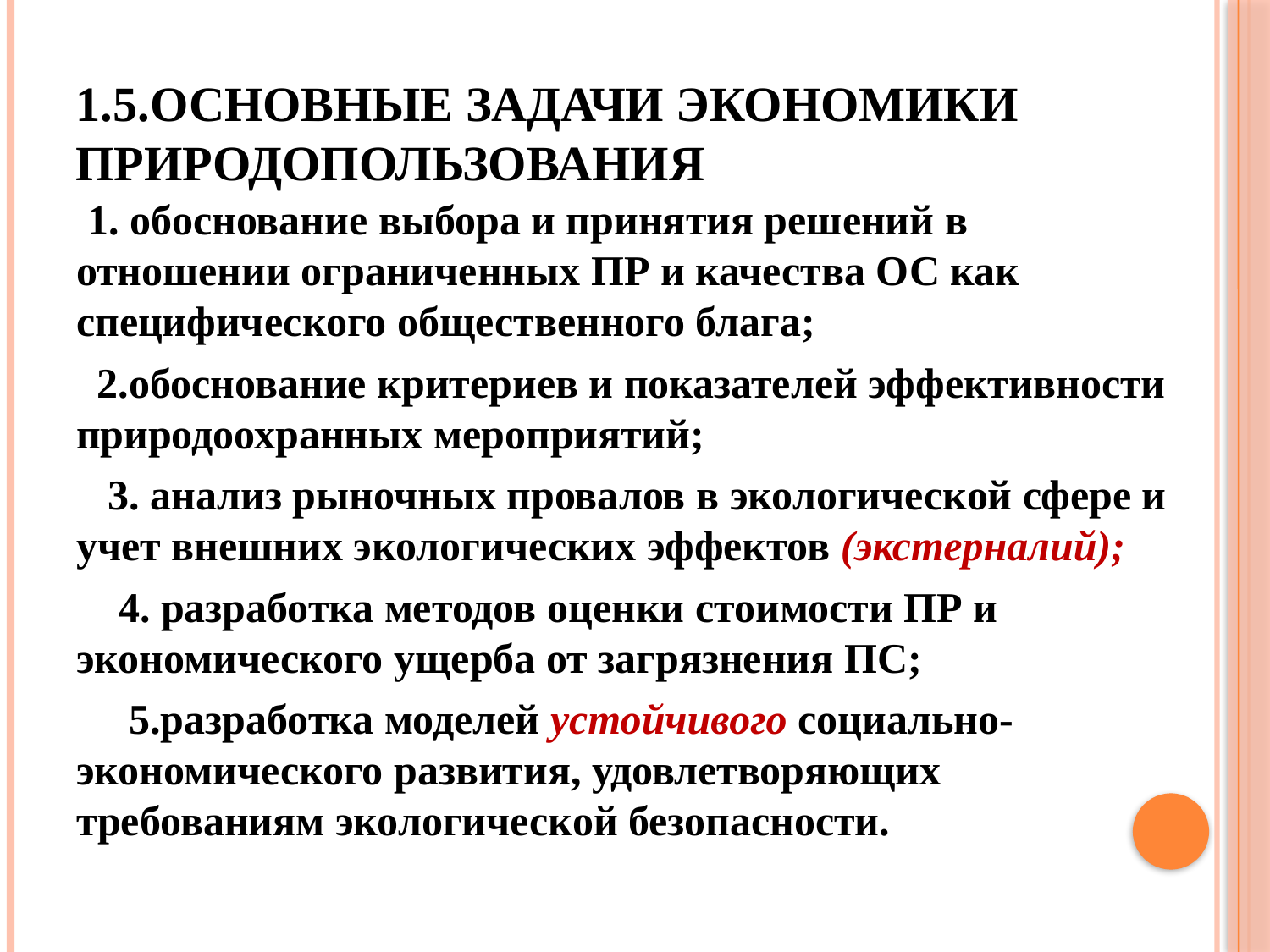

# 1.5.Основные задачи экономики природопользования
 1. обоснование выбора и принятия решений в отношении ограниченных ПР и качества ОС как специфического общественного блага;
  2.обоснование критериев и показателей эффективности природоохранных мероприятий;
   3. анализ рыночных провалов в экологической сфере и учет внешних экологических эффектов (экстерналий);
    4. разработка методов оценки стоимости ПР и  экономического ущерба от загрязнения ПС;
     5.разработка моделей устойчивого социально-экономического развития, удовлетворяющих требованиям экологической безопасности.